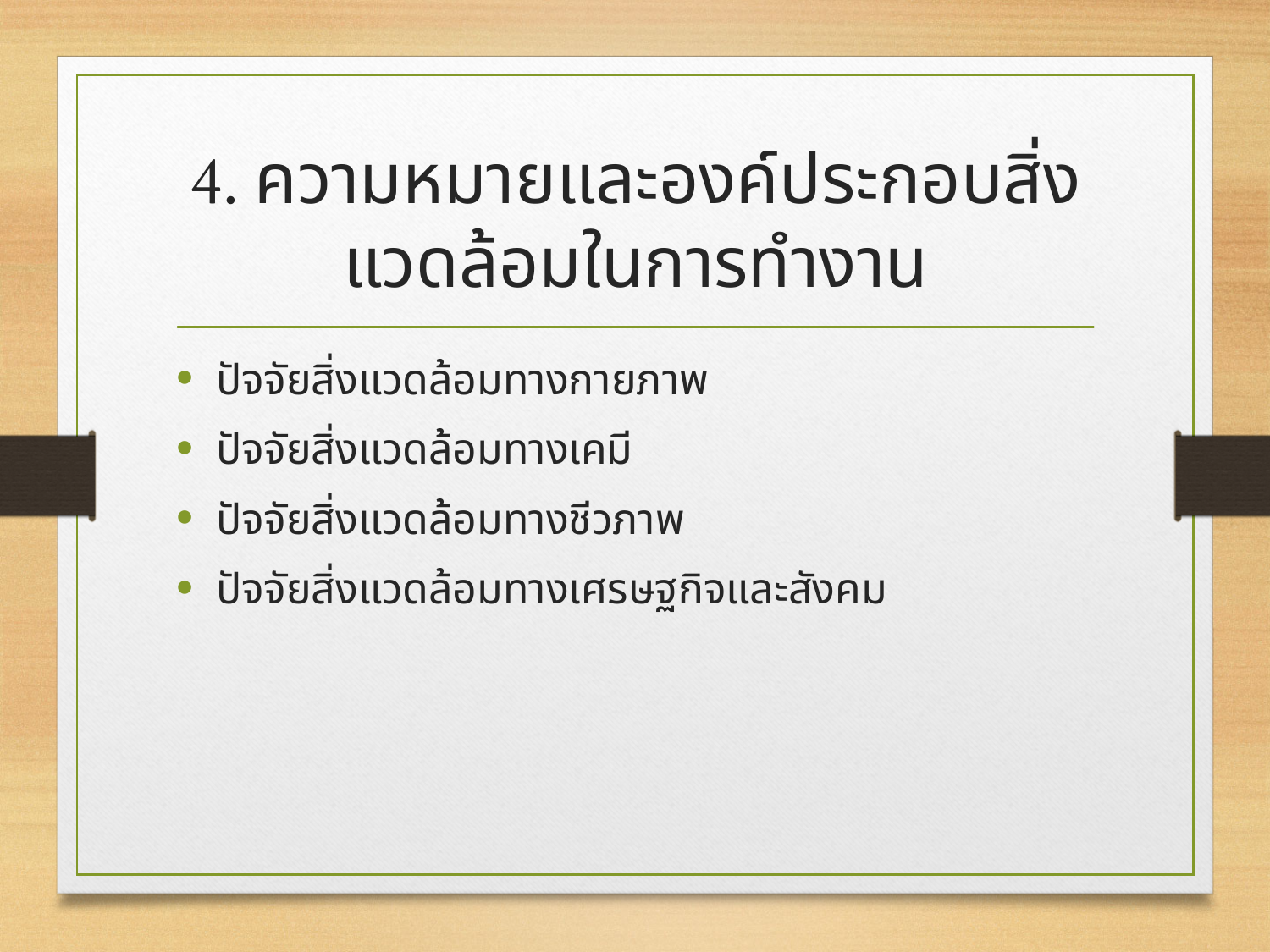

# 4. ความหมายและองค์ประกอบสิ่งแวดล้อมในการทำงาน
ปัจจัยสิ่งแวดล้อมทางกายภาพ
ปัจจัยสิ่งแวดล้อมทางเคมี
ปัจจัยสิ่งแวดล้อมทางชีวภาพ
ปัจจัยสิ่งแวดล้อมทางเศรษฐกิจและสังคม